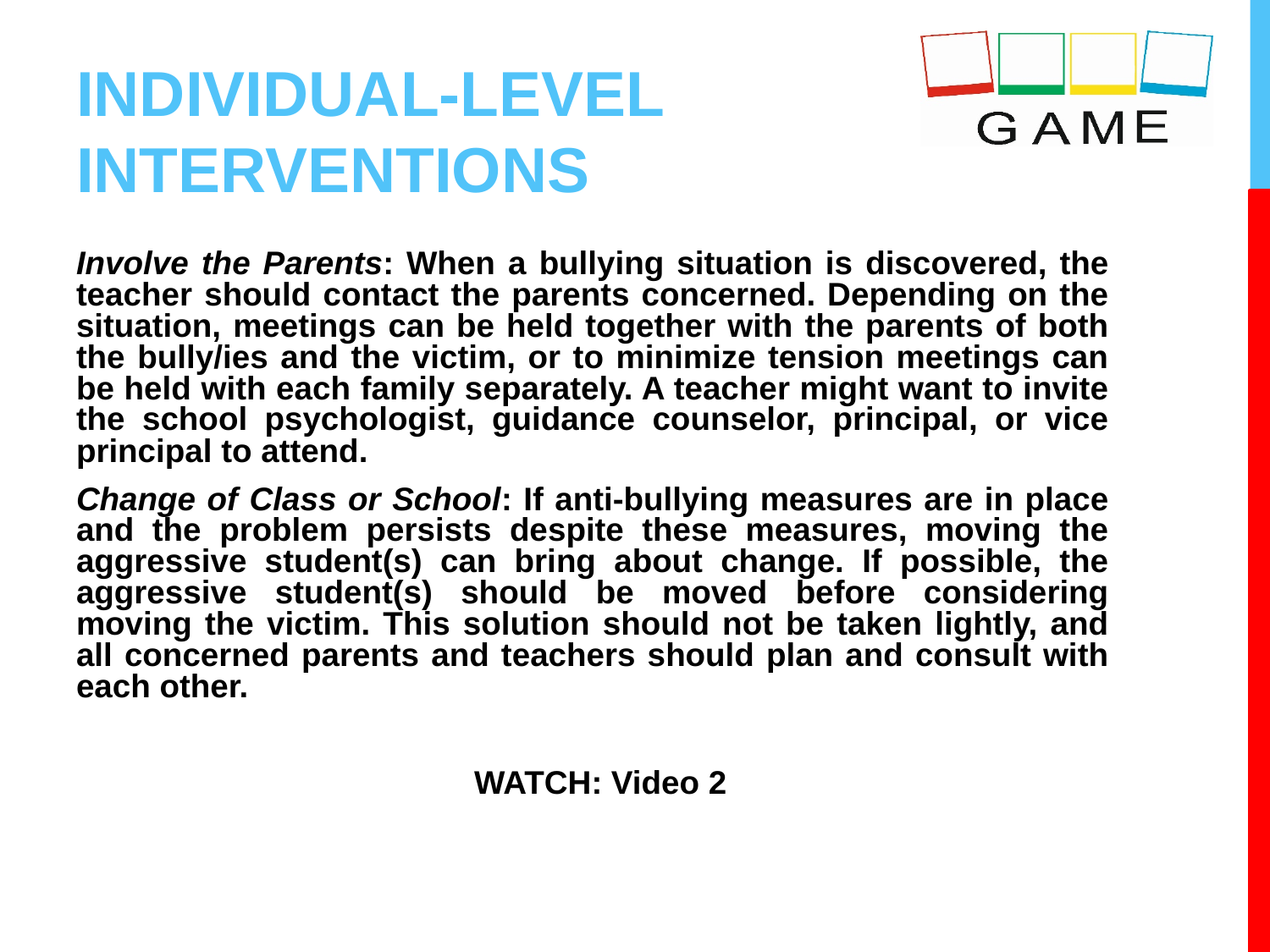

# INDIVIDUAL-LEVEL INTERVENTIONS
Involve the Parents: When a bullying situation is discovered, the teacher should contact the parents concerned. Depending on the situation, meetings can be held together with the parents of both the bully/ies and the victim, or to minimize tension meetings can be held with each family separately. A teacher might want to invite the school psychologist, guidance counselor, principal, or vice principal to attend.
Change of Class or School: If anti-bullying measures are in place and the problem persists despite these measures, moving the aggressive student(s) can bring about change. If possible, the aggressive student(s) should be moved before considering moving the victim. This solution should not be taken lightly, and all concerned parents and teachers should plan and consult with each other.

WATCH: Video 2